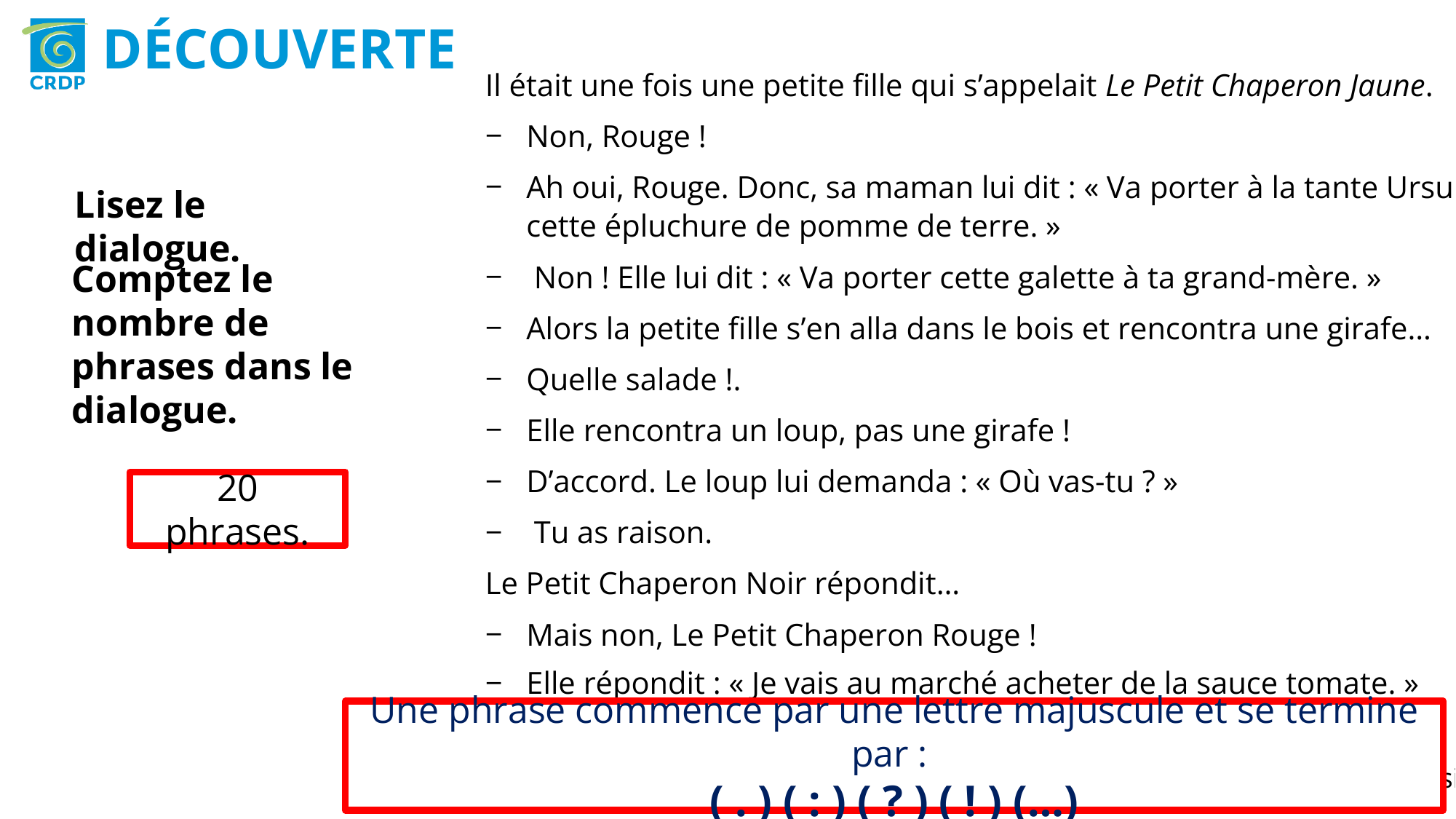

DÉCOUVERTE
Il était une fois une petite fille qui s’appelait Le Petit Chaperon Jaune.
Non, Rouge !
Ah oui, Rouge. Donc, sa maman lui dit : « Va porter à la tante Ursule cette épluchure de pomme de terre. »
 Non ! Elle lui dit : « Va porter cette galette à ta grand-mère. »
Alors la petite fille s’en alla dans le bois et rencontra une girafe…
Quelle salade !.
Elle rencontra un loup, pas une girafe !
D’accord. Le loup lui demanda : « Où vas-tu ? »
 Tu as raison.
Le Petit Chaperon Noir répondit…
Mais non, Le Petit Chaperon Rouge !
Elle répondit : « Je vais au marché acheter de la sauce tomate. »
…
				D’apres Gianni Rodan, La Farandole, Messidor
Lisez le dialogue.
Comptez le nombre de phrases dans le dialogue.
20 phrases.

Une phrase commence par une lettre majuscule et se termine par :
( . ) ( : ) ( ? ) ( ! ) (…)